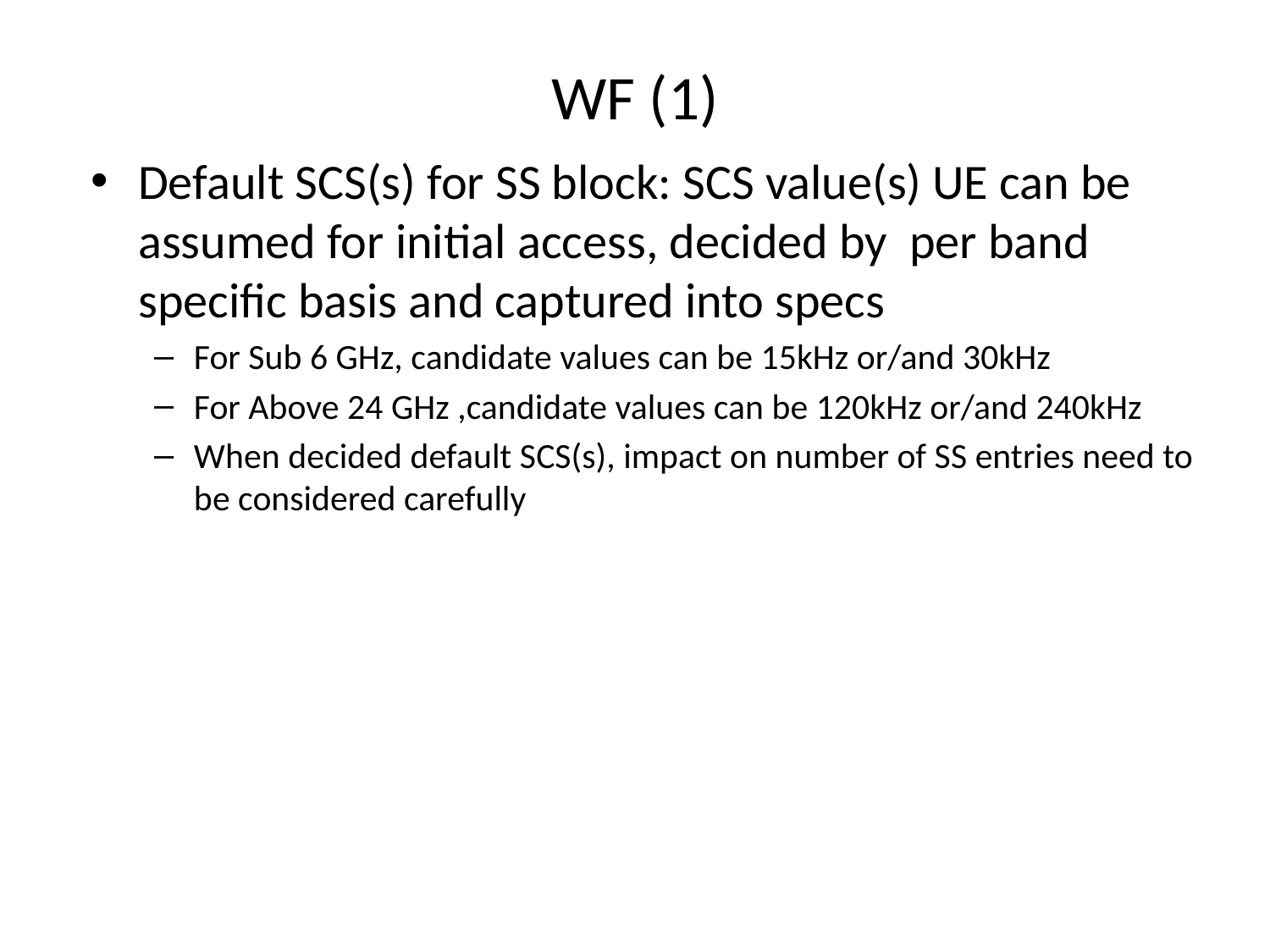

# WF (1)
Default SCS(s) for SS block: SCS value(s) UE can be assumed for initial access, decided by  per band specific basis and captured into specs
For Sub 6 GHz, candidate values can be 15kHz or/and 30kHz
For Above 24 GHz ,candidate values can be 120kHz or/and 240kHz
When decided default SCS(s), impact on number of SS entries need to be considered carefully